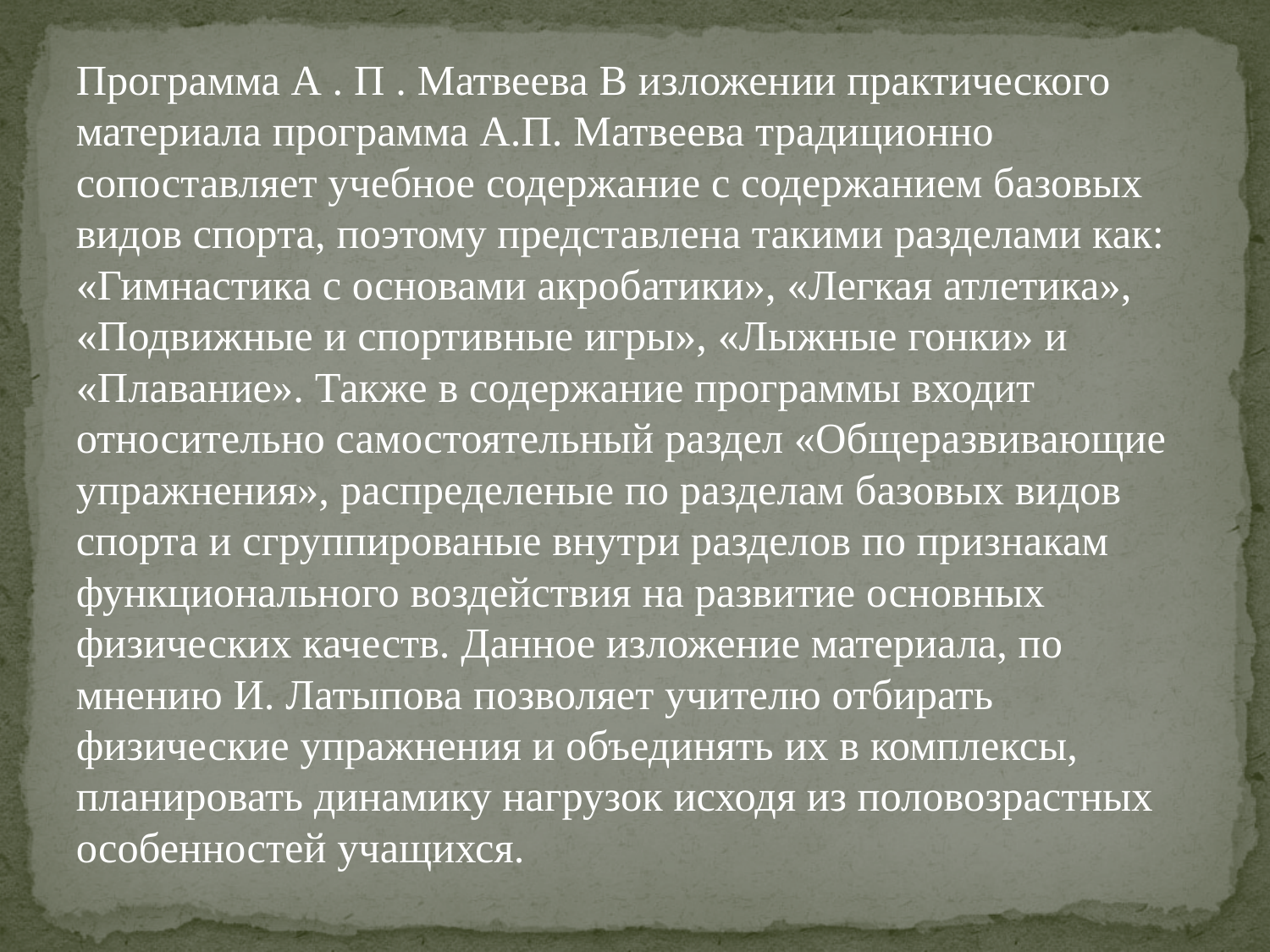

Программа А . П . Матвеева В изложении практического материала программа А.П. Матвеева традиционно сопоставляет учебное содержание с содержанием базовых видов спорта, поэтому представлена такими разделами как: «Гимнастика с основами акробатики», «Легкая атлетика», «Подвижные и спортивные игры», «Лыжные гонки» и «Плавание». Также в содержание программы входит относительно самостоятельный раздел «Общеразвивающие упражнения», распределеные по разделам базовых видов спорта и сгруппированые внутри разделов по признакам функционального воздействия на развитие основных физических качеств. Данное изложение материала, по мнению И. Латыпова позволяет учителю отбирать физические упражнения и объединять их в комплексы, планировать динамику нагрузок исходя из половозрастных особенностей учащихся.